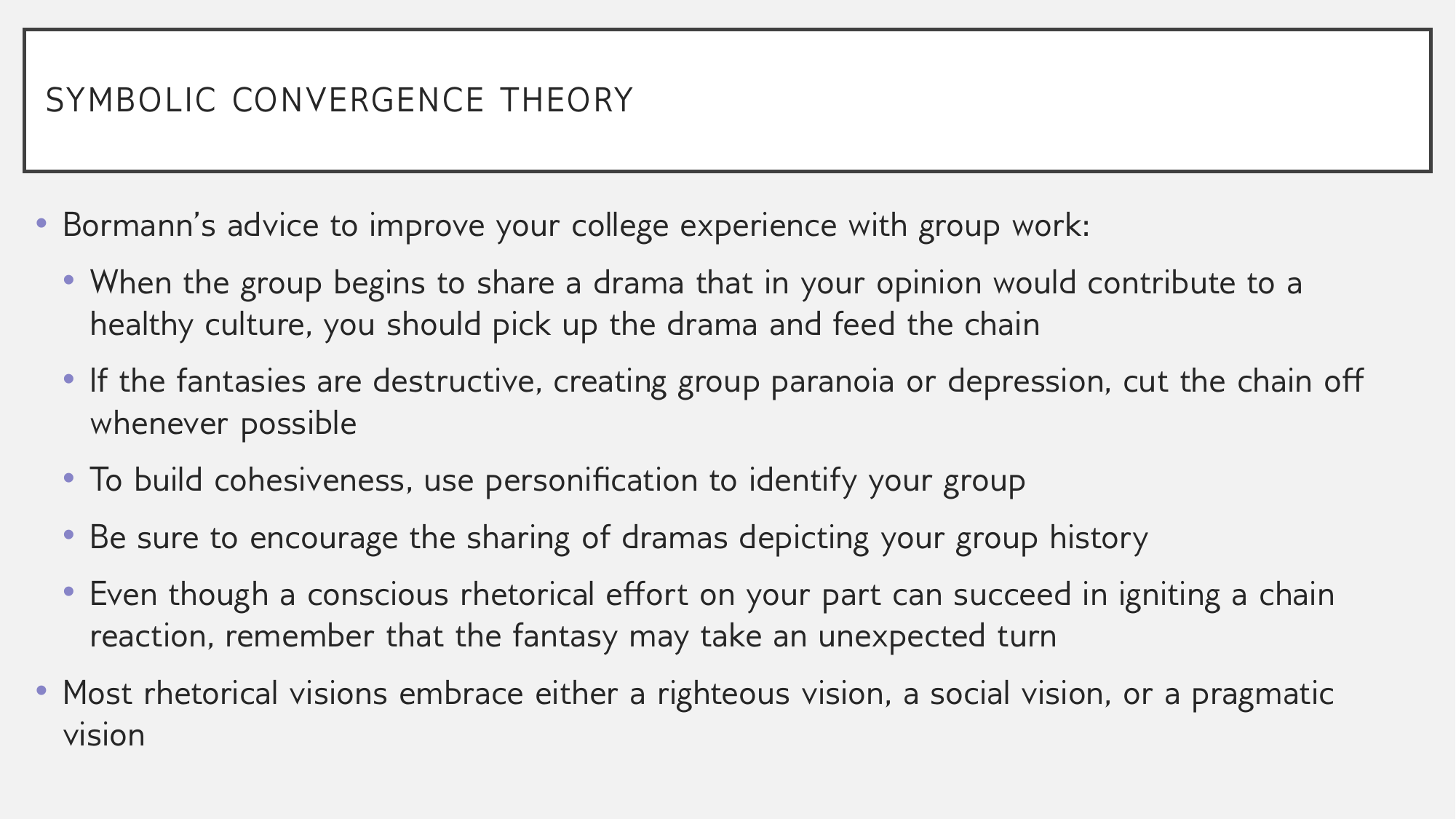

# Symbolic Convergence Theory
Bormann’s advice to improve your college experience with group work:
When the group begins to share a drama that in your opinion would contribute to a healthy culture, you should pick up the drama and feed the chain
If the fantasies are destructive, creating group paranoia or depression, cut the chain off whenever possible
To build cohesiveness, use personification to identify your group
Be sure to encourage the sharing of dramas depicting your group history
Even though a conscious rhetorical effort on your part can succeed in igniting a chain reaction, remember that the fantasy may take an unexpected turn
Most rhetorical visions embrace either a righteous vision, a social vision, or a pragmatic vision